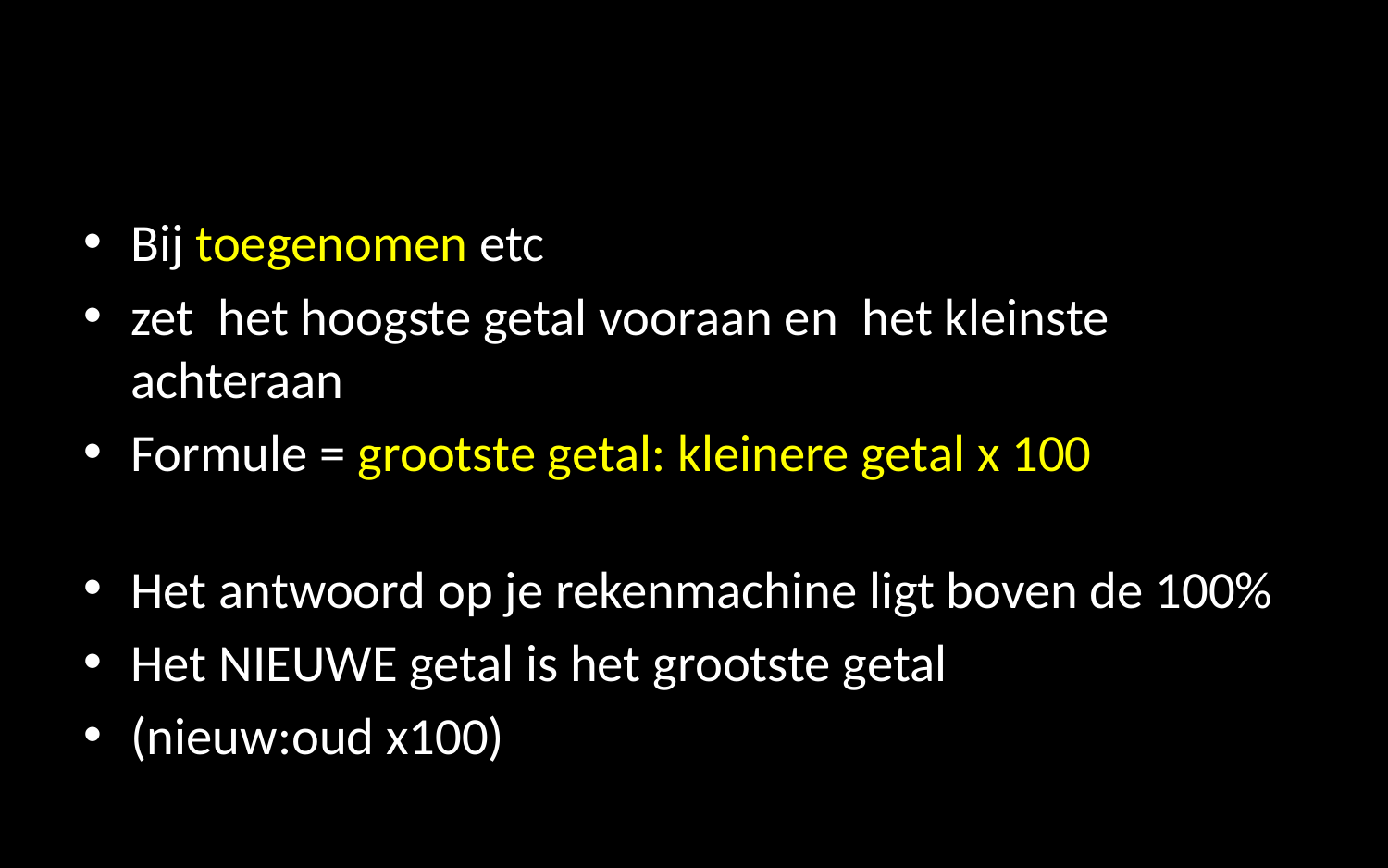

#
Bij toegenomen etc
zet  het hoogste getal vooraan en  het kleinste achteraan
Formule = grootste getal: kleinere getal x 100
Het antwoord op je rekenmachine ligt boven de 100%
Het NIEUWE getal is het grootste getal
(nieuw:oud x100)